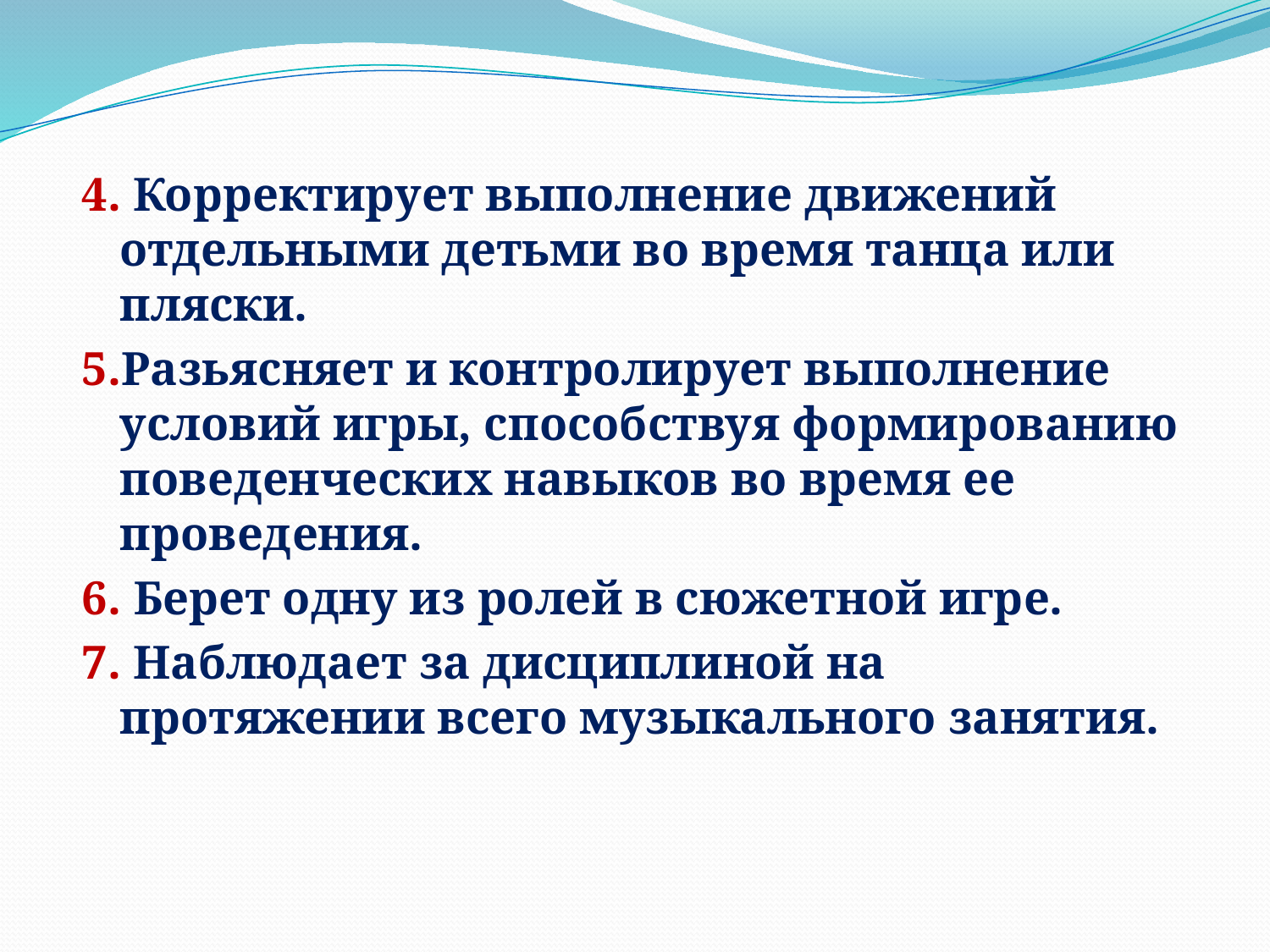

#
4. Корректирует выполнение движений отдельными детьми во время танца или пляски.
5.Разьясняет и контролирует выполнение условий игры, способствуя формированию поведенческих навыков во время ее проведения.
6. Берет одну из ролей в сюжетной игре.
7. Наблюдает за дисциплиной на протяжении всего музыкального занятия.